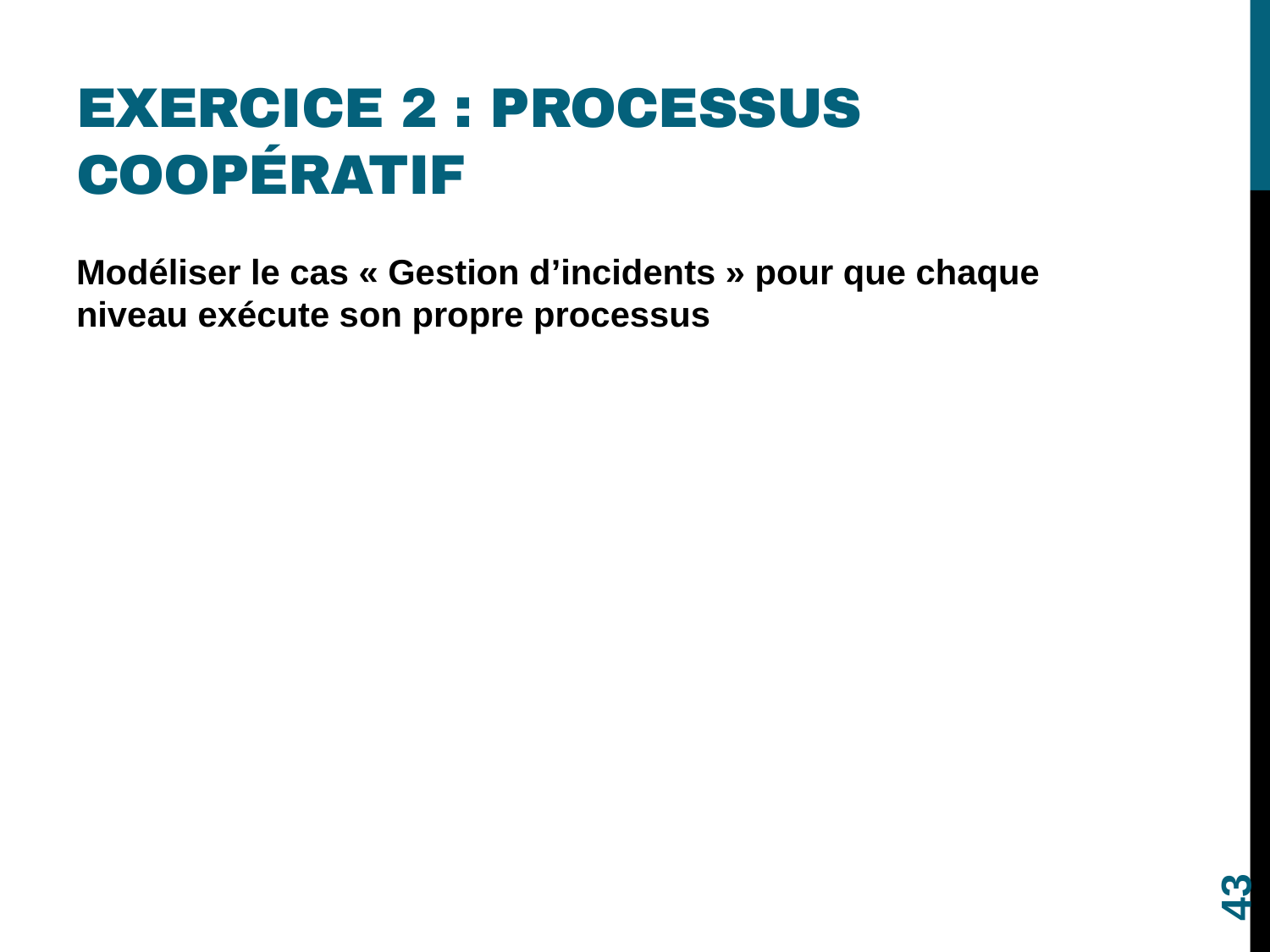

# Exercice 2 : processus coopératif
Modéliser le cas « Gestion d’incidents » pour que chaque niveau exécute son propre processus
43